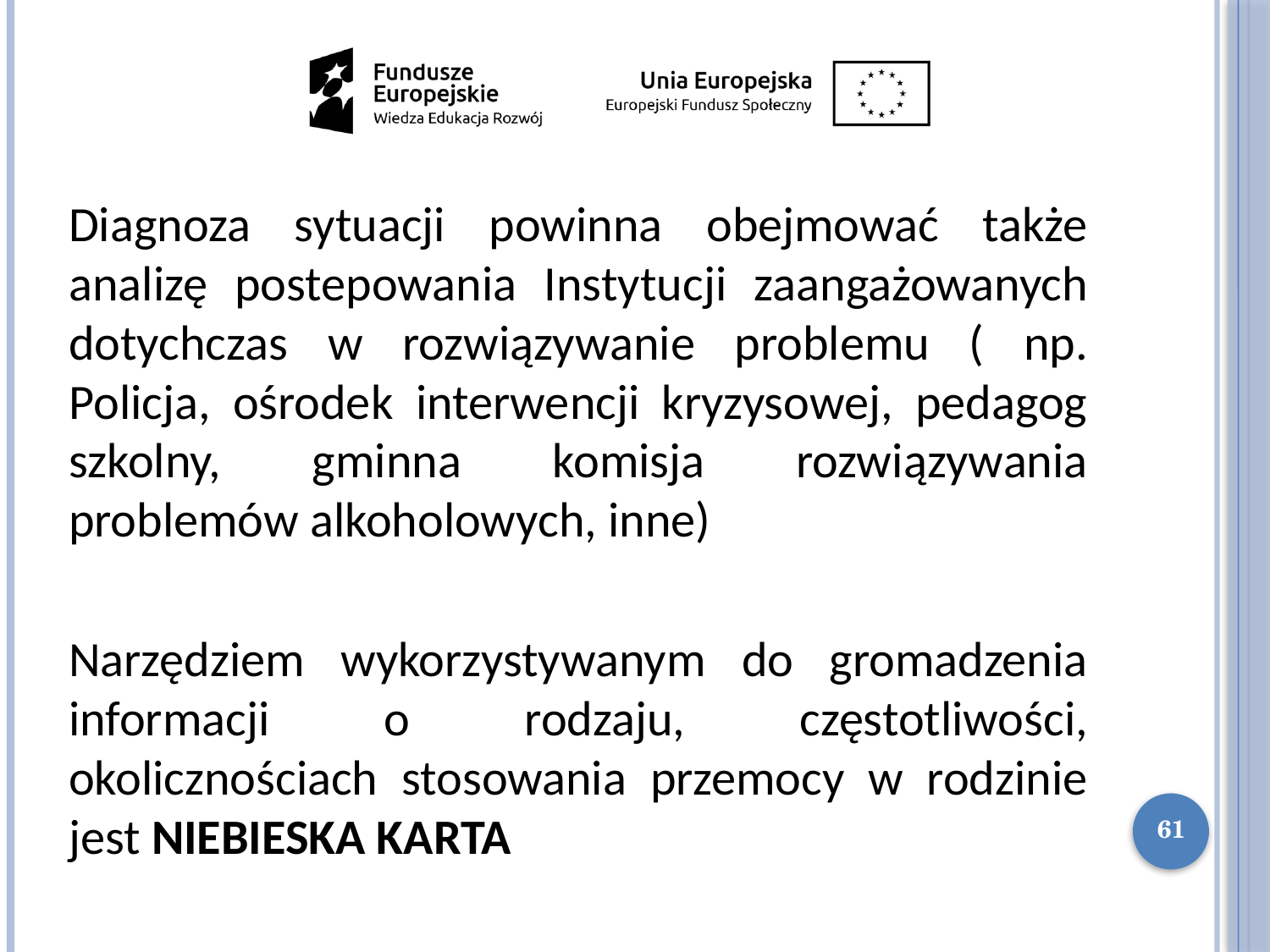

Diagnoza sytuacji powinna obejmować także analizę postepowania Instytucji zaangażowanych dotychczas w rozwiązywanie problemu ( np. Policja, ośrodek interwencji kryzysowej, pedagog szkolny, gminna komisja rozwiązywania problemów alkoholowych, inne)

Narzędziem wykorzystywanym do gromadzenia informacji o rodzaju, częstotliwości, okolicznościach stosowania przemocy w rodzinie jest NIEBIESKA KARTA
61